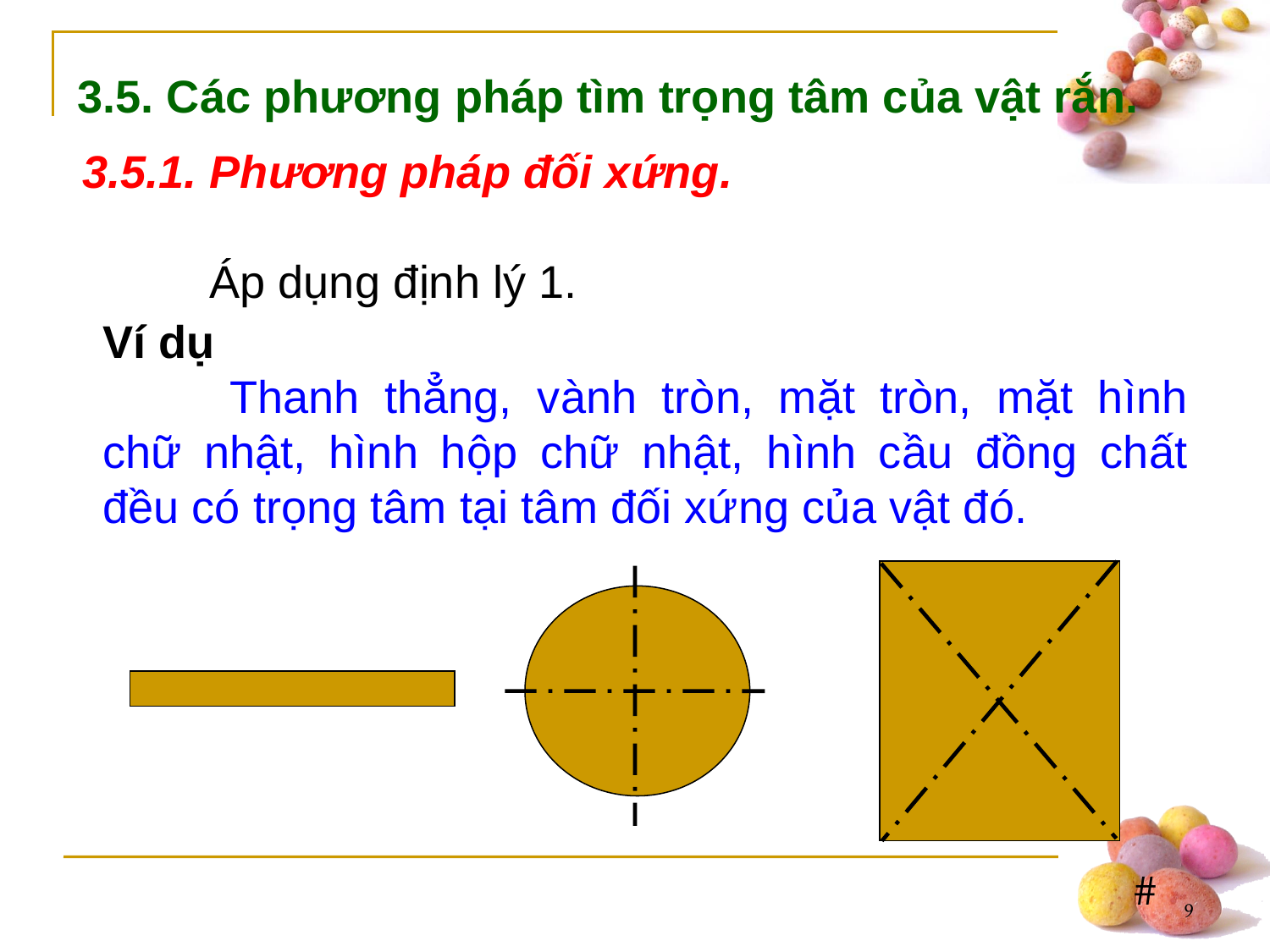

3.5. Các phương pháp tìm trọng tâm của vật rắn.
3.5.1. Phương pháp đối xứng.

	Áp dụng định lý 1.
Ví dụ
	Thanh thẳng, vành tròn, mặt tròn, mặt hình chữ nhật, hình hộp chữ nhật, hình cầu đồng chất đều có trọng tâm tại tâm đối xứng của vật đó.

9